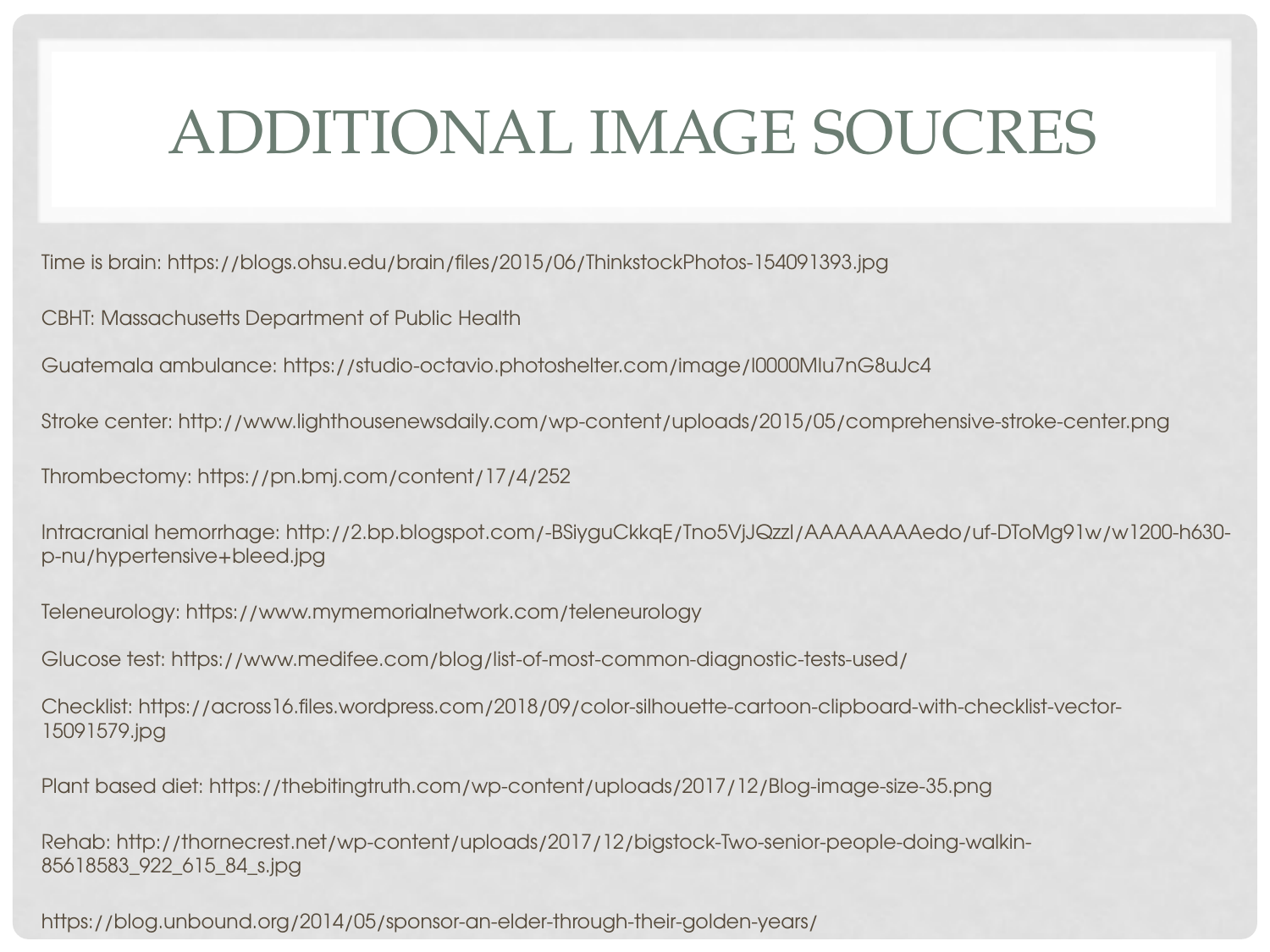

# Additional IMAGE SOUCRES
Time is brain: https://blogs.ohsu.edu/brain/files/2015/06/ThinkstockPhotos-154091393.jpg

CBHT: Massachusetts Department of Public Health
Guatemala ambulance: https://studio-octavio.photoshelter.com/image/I0000MIu7nG8uJc4

Stroke center: http://www.lighthousenewsdaily.com/wp-content/uploads/2015/05/comprehensive-stroke-center.png

Thrombectomy: https://pn.bmj.com/content/17/4/252

Intracranial hemorrhage: http://2.bp.blogspot.com/-BSiyguCkkqE/Tno5VjJQzzI/AAAAAAAAedo/uf-DToMg91w/w1200-h630-p-nu/hypertensive+bleed.jpg

Teleneurology: https://www.mymemorialnetwork.com/teleneurology
Glucose test: https://www.medifee.com/blog/list-of-most-common-diagnostic-tests-used/
Checklist: https://across16.files.wordpress.com/2018/09/color-silhouette-cartoon-clipboard-with-checklist-vector-15091579.jpg

Plant based diet: https://thebitingtruth.com/wp-content/uploads/2017/12/Blog-image-size-35.png

Rehab: http://thornecrest.net/wp-content/uploads/2017/12/bigstock-Two-senior-people-doing-walkin-85618583_922_615_84_s.jpg

https://blog.unbound.org/2014/05/sponsor-an-elder-through-their-golden-years/